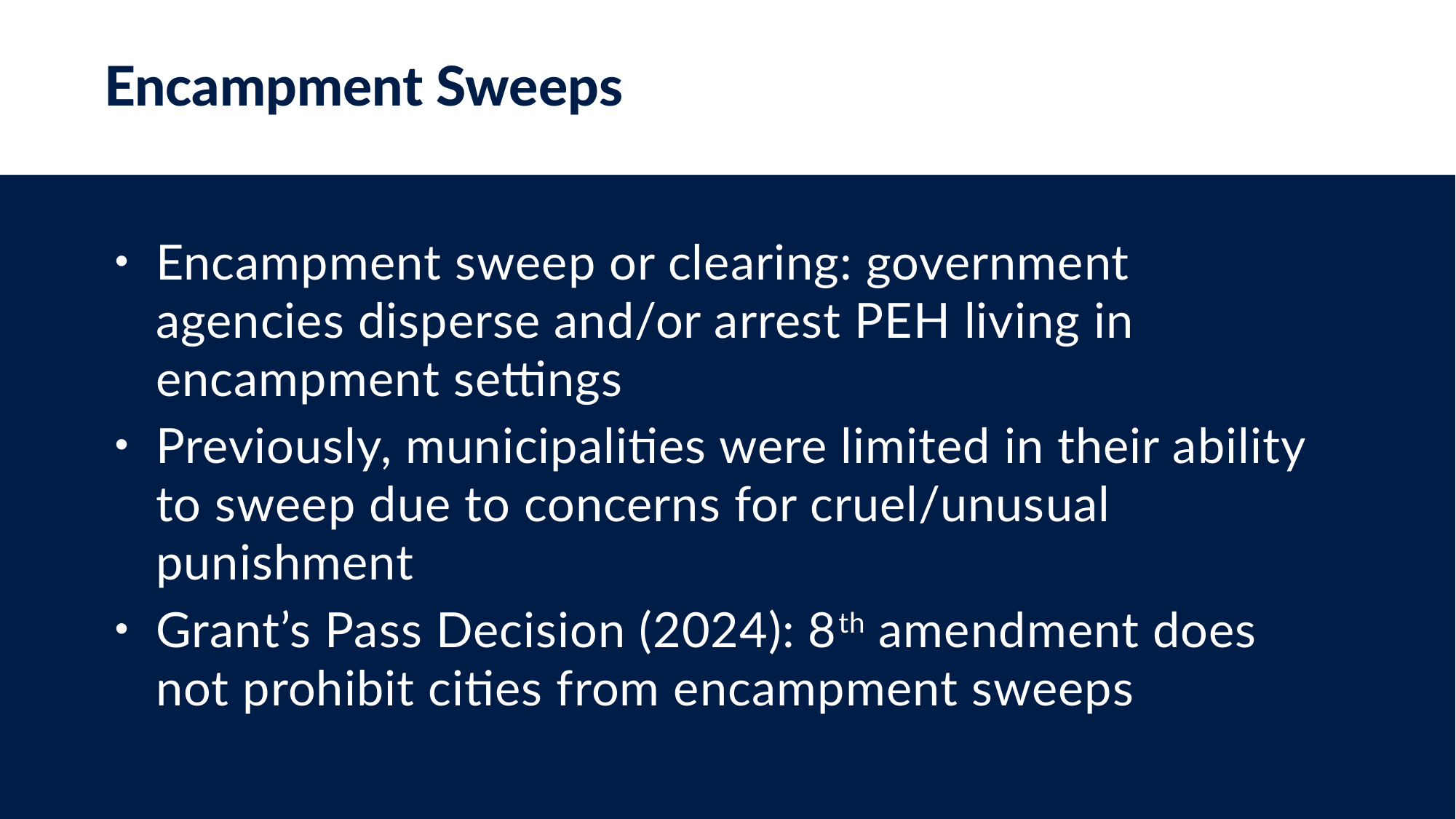

Encampment Sweeps
Encampment sweep or clearing: government agencies disperse and/or arrest PEH living in encampment settings
Previously, municipalities were limited in their ability to sweep due to concerns for cruel/unusual punishment
Grant’s Pass Decision (2024): 8th amendment does not prohibit cities from encampment sweeps